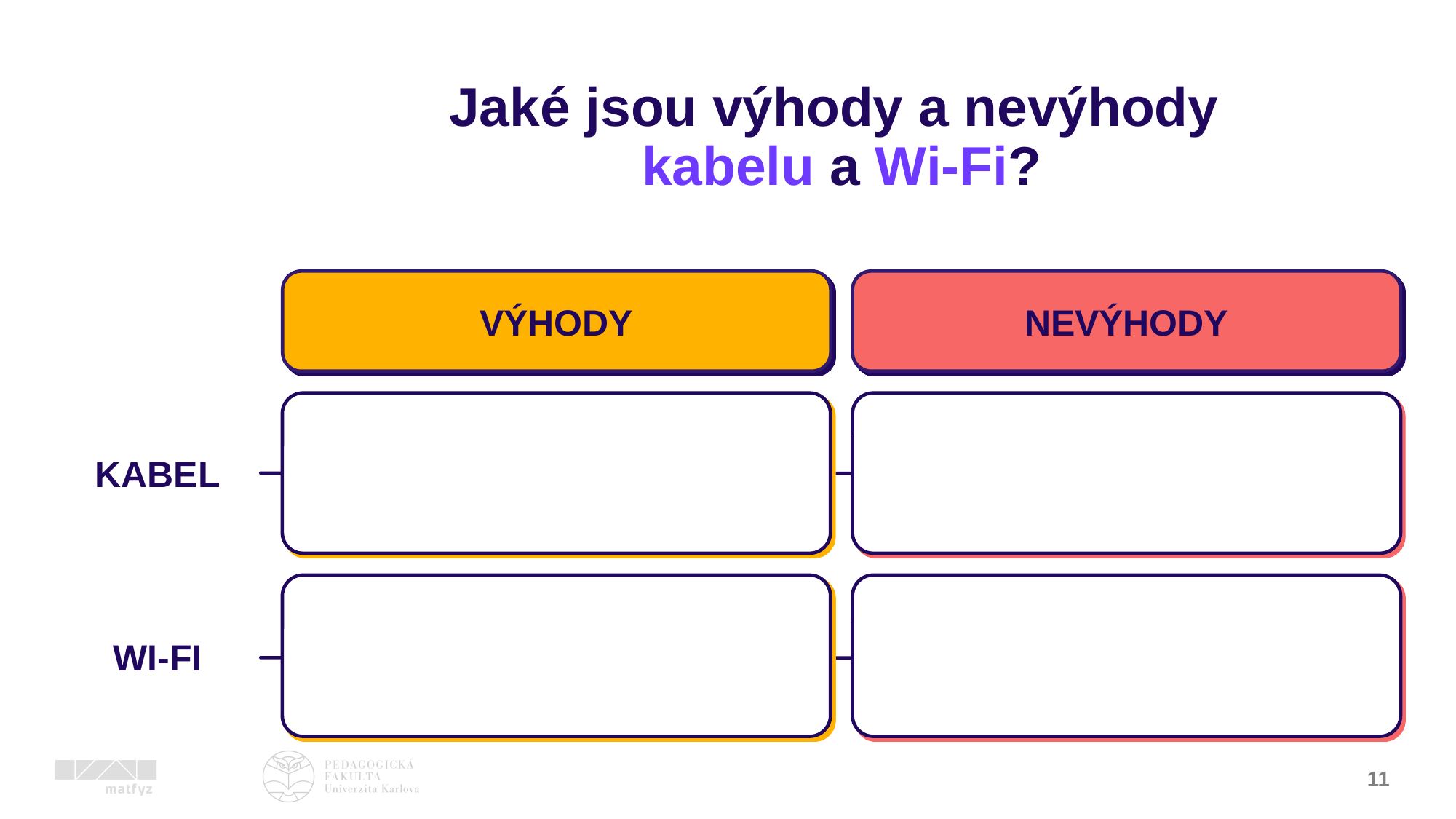

Jaké jsou výhody a nevýhody
kabelu a Wi-Fi?

VÝHODY

NEVÝHODY
KABEL

WI-FI

11